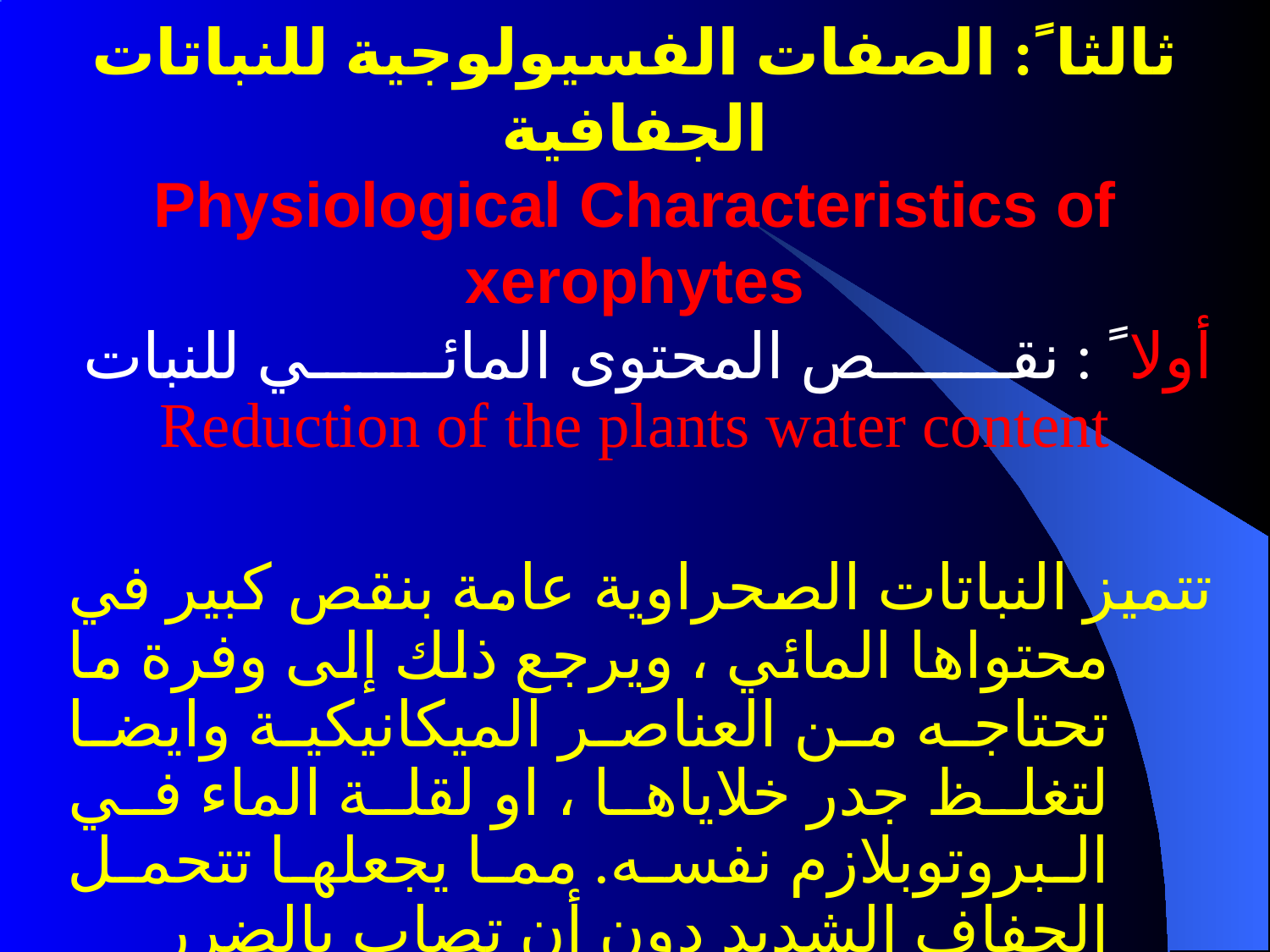

# ثالثا ً: الصفات الفسيولوجية للنباتات الجفافية Physiological Characteristics of xerophytes
أولا ً : نقص المحتوى المائي للنبات  Reduction of the plants water content

تتميز النباتات الصحراوية عامة بنقص كبير في محتواها المائي ، ويرجع ذلك إلى وفرة ما تحتاجه من العناصر الميكانيكية وايضا لتغلظ جدر خلاياها ، او لقلة الماء في البروتوبلازم نفسه. مما يجعلها تتحمل الجفاف الشديد دون أن تصاب بالضرر